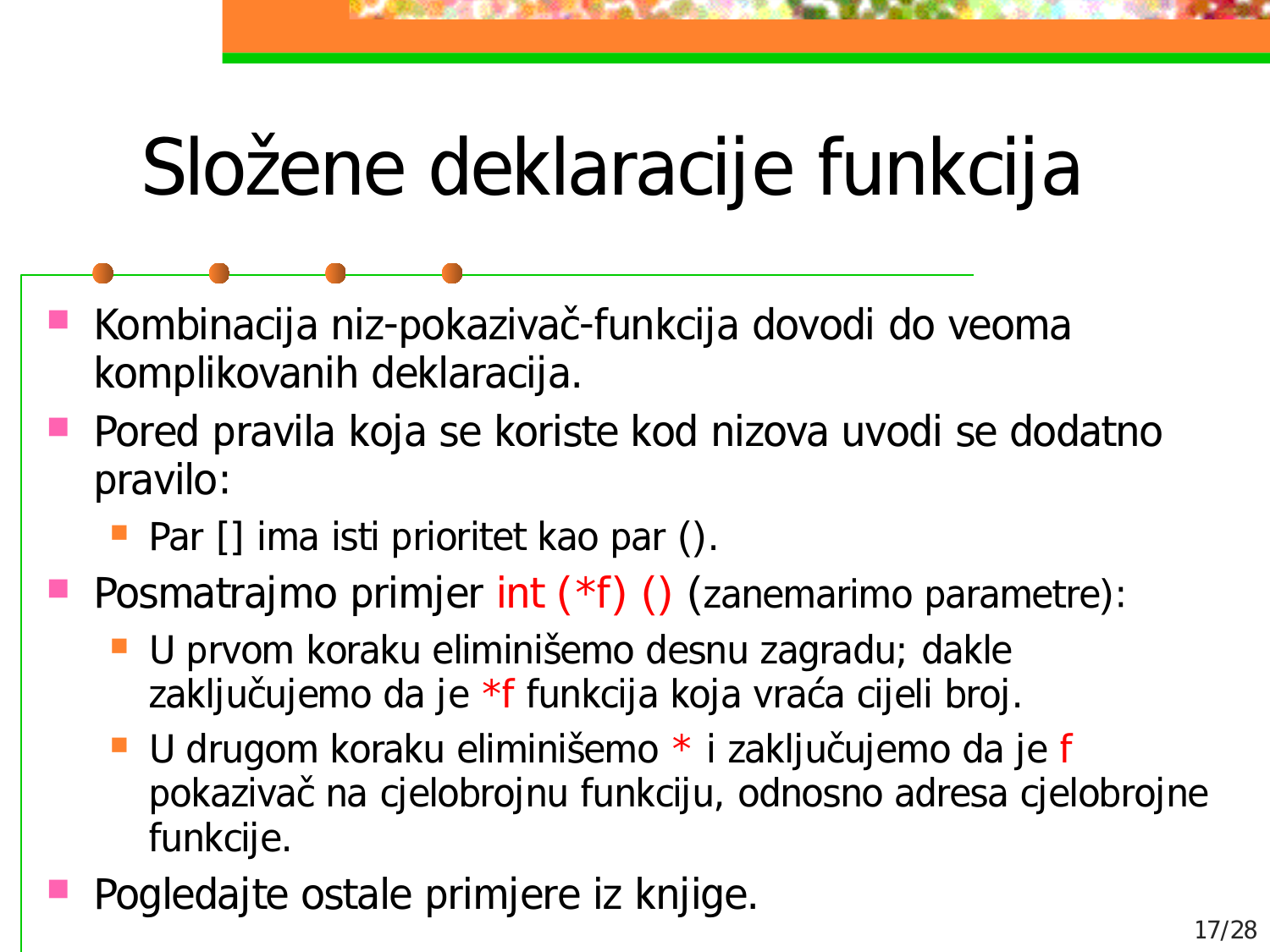

# Složene deklaracije funkcija
Kombinacija niz-pokazivač-funkcija dovodi do veoma komplikovanih deklaracija.
Pored pravila koja se koriste kod nizova uvodi se dodatno pravilo:
Par [] ima isti prioritet kao par ().
Posmatrajmo primjer int (*f) () (zanemarimo parametre):
U prvom koraku eliminišemo desnu zagradu; dakle zaključujemo da je *f funkcija koja vraća cijeli broj.
U drugom koraku eliminišemo * i zaključujemo da je f pokazivač na cjelobrojnu funkciju, odnosno adresa cjelobrojne funkcije.
Pogledajte ostale primjere iz knjige.
17/28